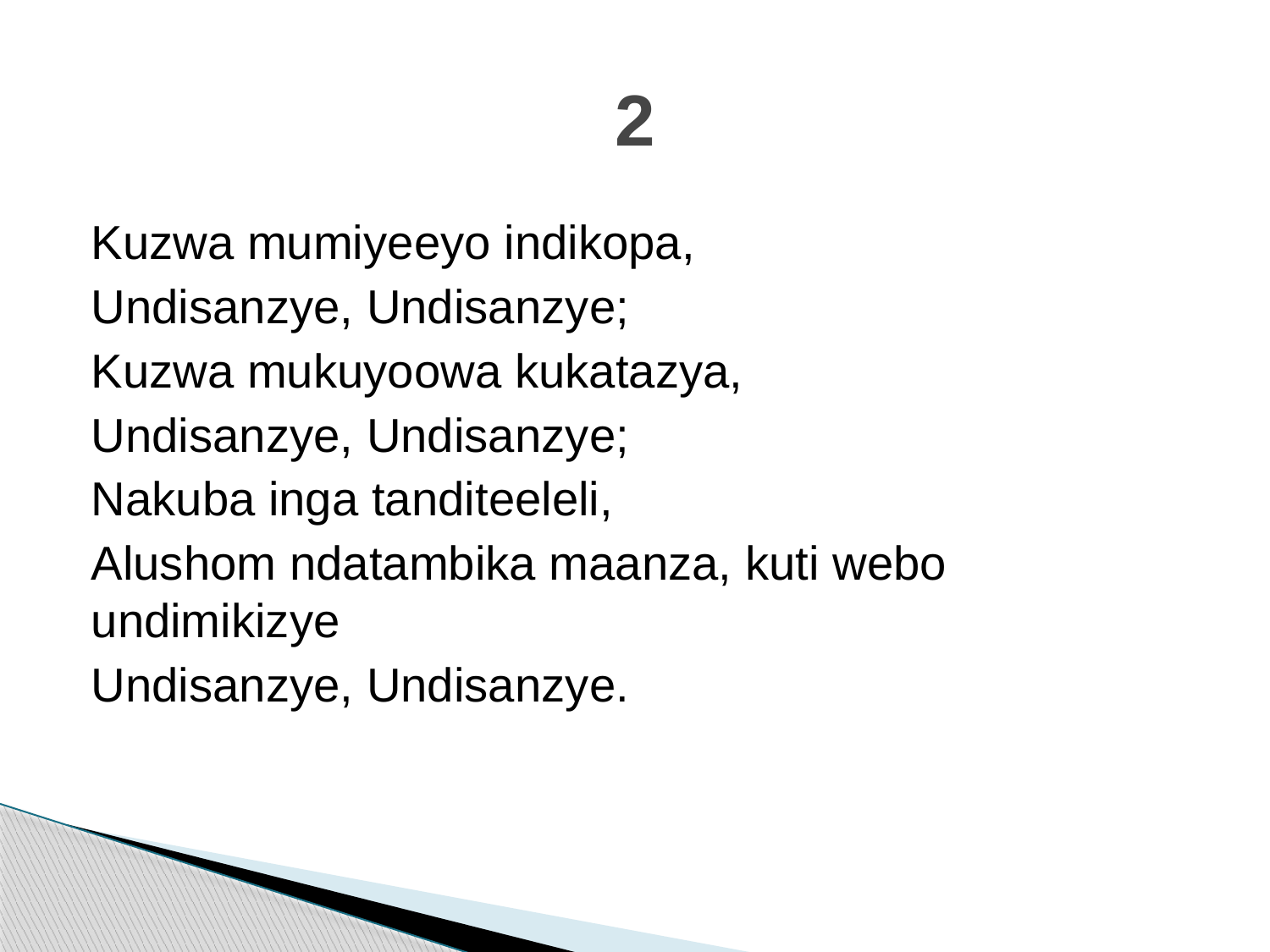

# 2
Kuzwa mumiyeeyo indikopa,
Undisanzye, Undisanzye;
Kuzwa mukuyoowa kukatazya,
Undisanzye, Undisanzye;
Nakuba inga tanditeeleli,
Alushom ndatambika maanza, kuti webo undimikizye
Undisanzye, Undisanzye.